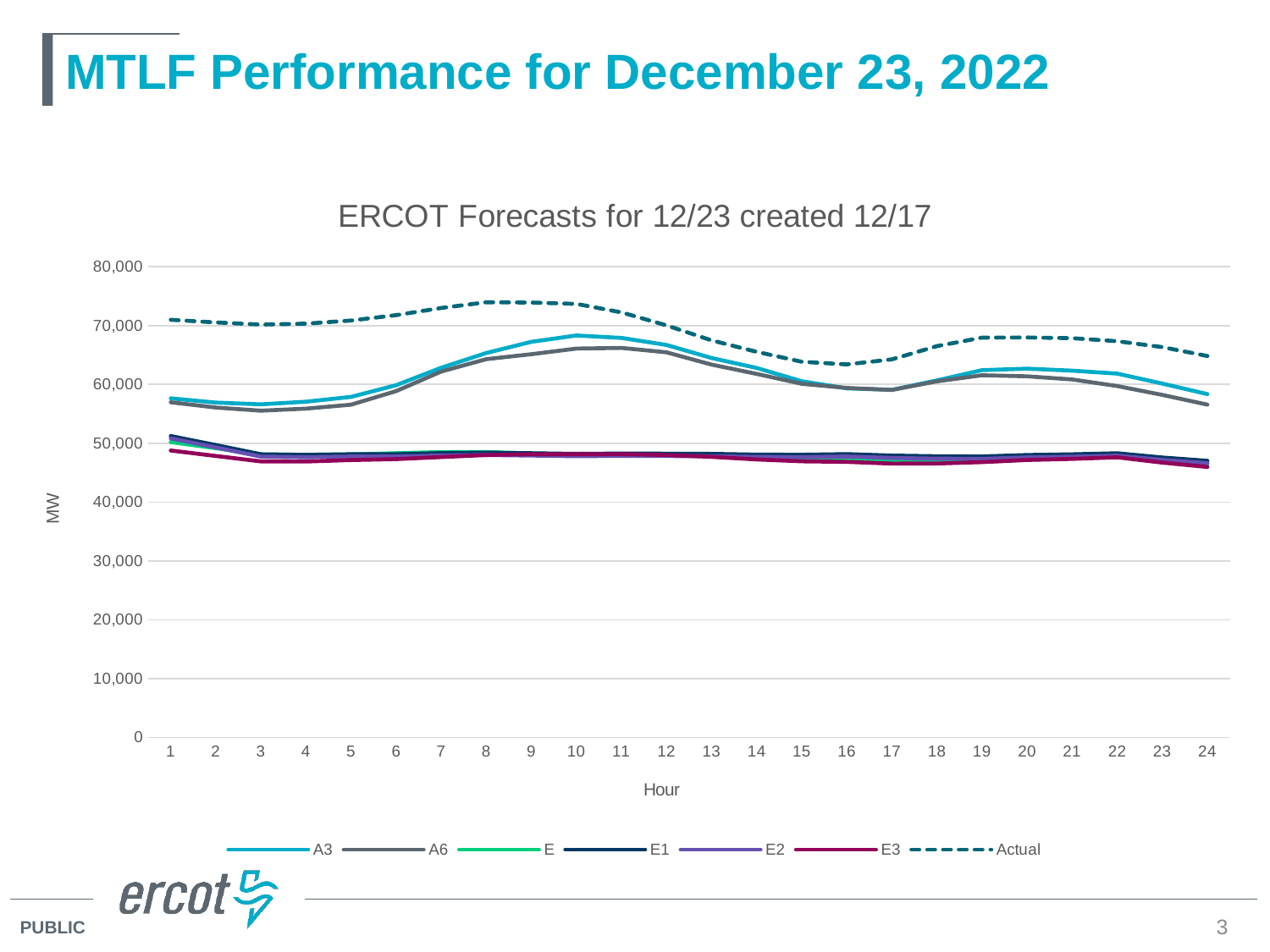

# MTLF Performance for December 23, 2022

### Chart: ERCOT Forecasts for 12/23 created 12/17

| Category | A3 | A6 | E | E1 | E2 | E3 | Actual |
|---|---|---|---|---|---|---|---|
3